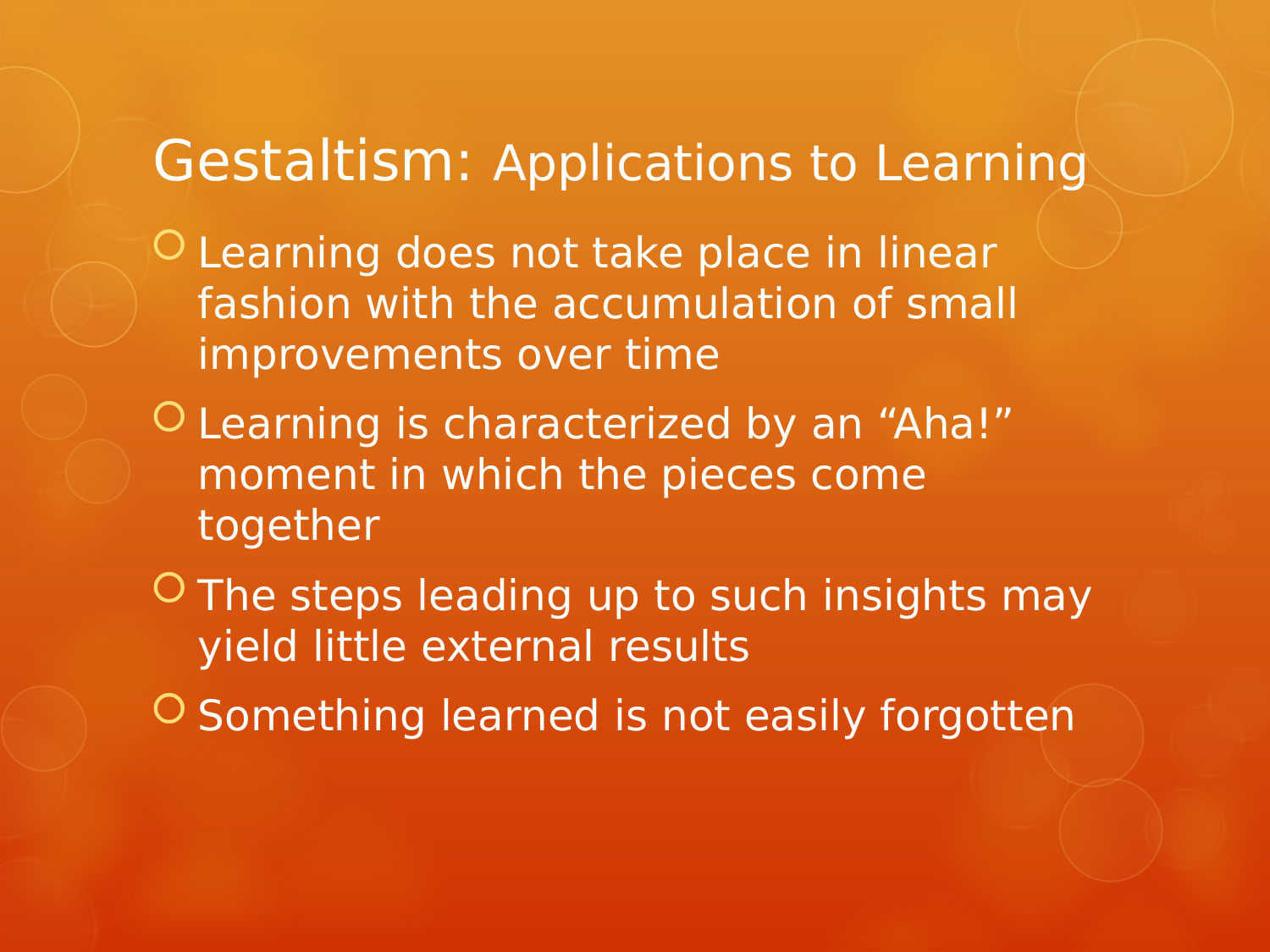

# Gestaltism: Applications to Learning
Learning does not take place in linear fashion with the accumulation of small improvements over time
Learning is characterized by an “Aha!” moment in which the pieces come together
The steps leading up to such insights may yield little external results
Something learned is not easily forgotten